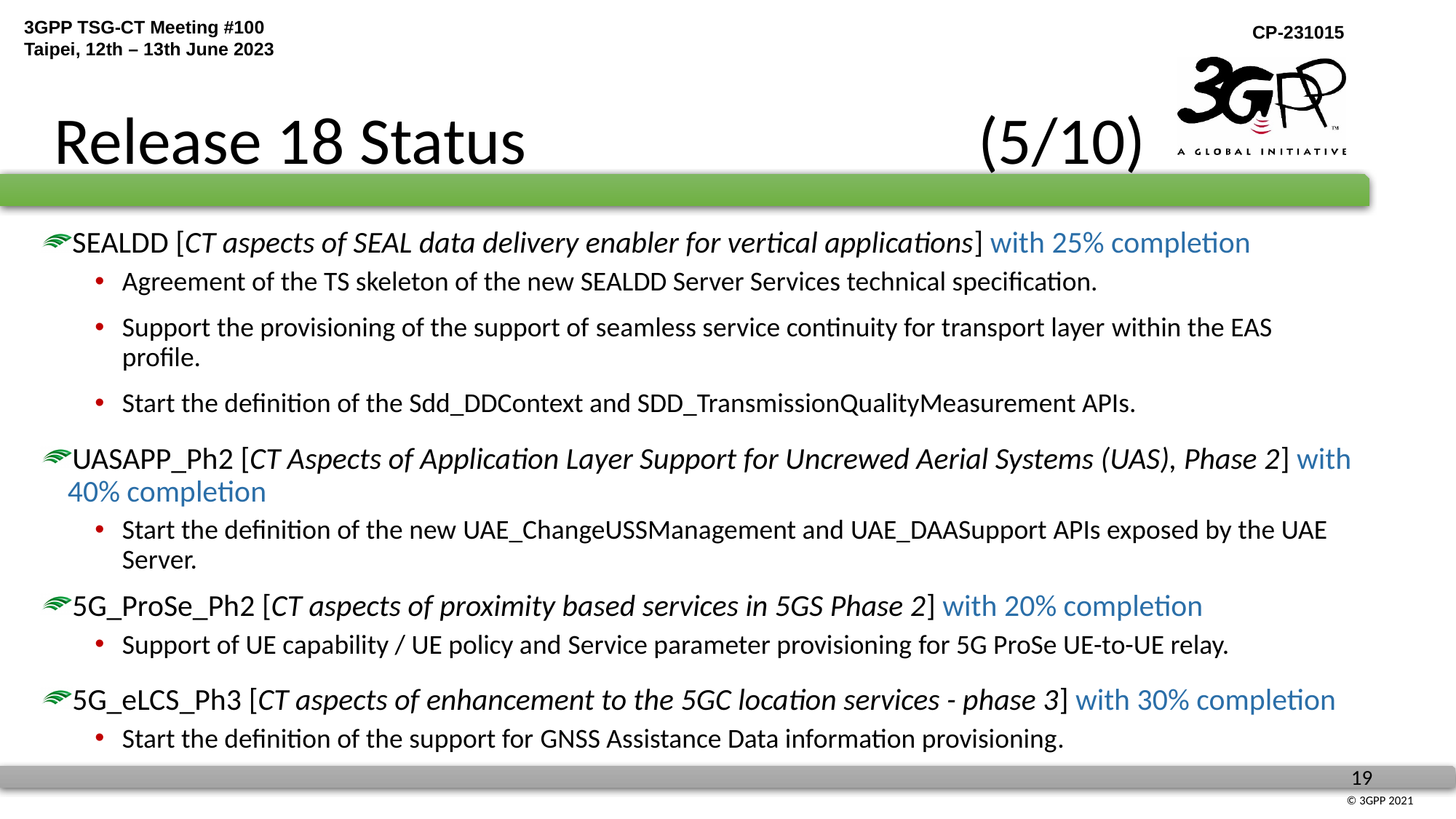

# Release 18 Status                              (5/10)
SEALDD [CT aspects of SEAL data delivery enabler for vertical applications] with 25% completion
Agreement of the TS skeleton of the new SEALDD Server Services technical specification.
Support the provisioning of the support of seamless service continuity for transport layer within the EAS profile.
Start the definition of the Sdd_DDContext and SDD_TransmissionQualityMeasurement APIs.
UASAPP_Ph2 [CT Aspects of Application Layer Support for Uncrewed Aerial Systems (UAS), Phase 2] with 40% completion
Start the definition of the new UAE_ChangeUSSManagement and UAE_DAASupport APIs exposed by the UAE Server.
5G_ProSe_Ph2 [CT aspects of proximity based services in 5GS Phase 2] with 20% completion
Support of UE capability / UE policy and Service parameter provisioning for 5G ProSe UE-to-UE relay.
5G_eLCS_Ph3 [CT aspects of enhancement to the 5GC location services - phase 3] with 30% completion
Start the definition of the support for GNSS Assistance Data information provisioning.